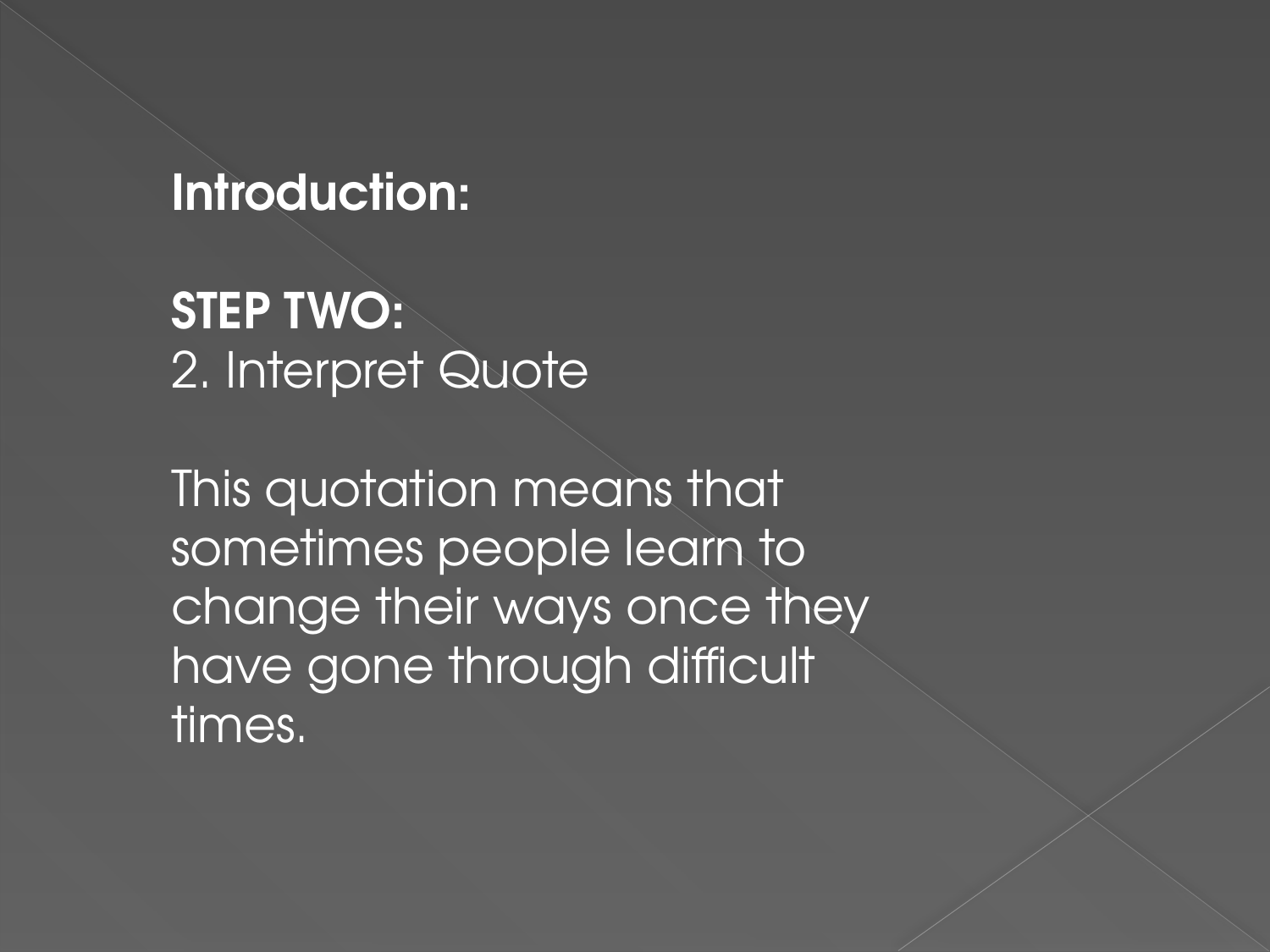

Introduction:

STEP TWO:
2. Interpret Quote

This quotation means that  sometimes people learn to change their ways once they have gone through difficult times.